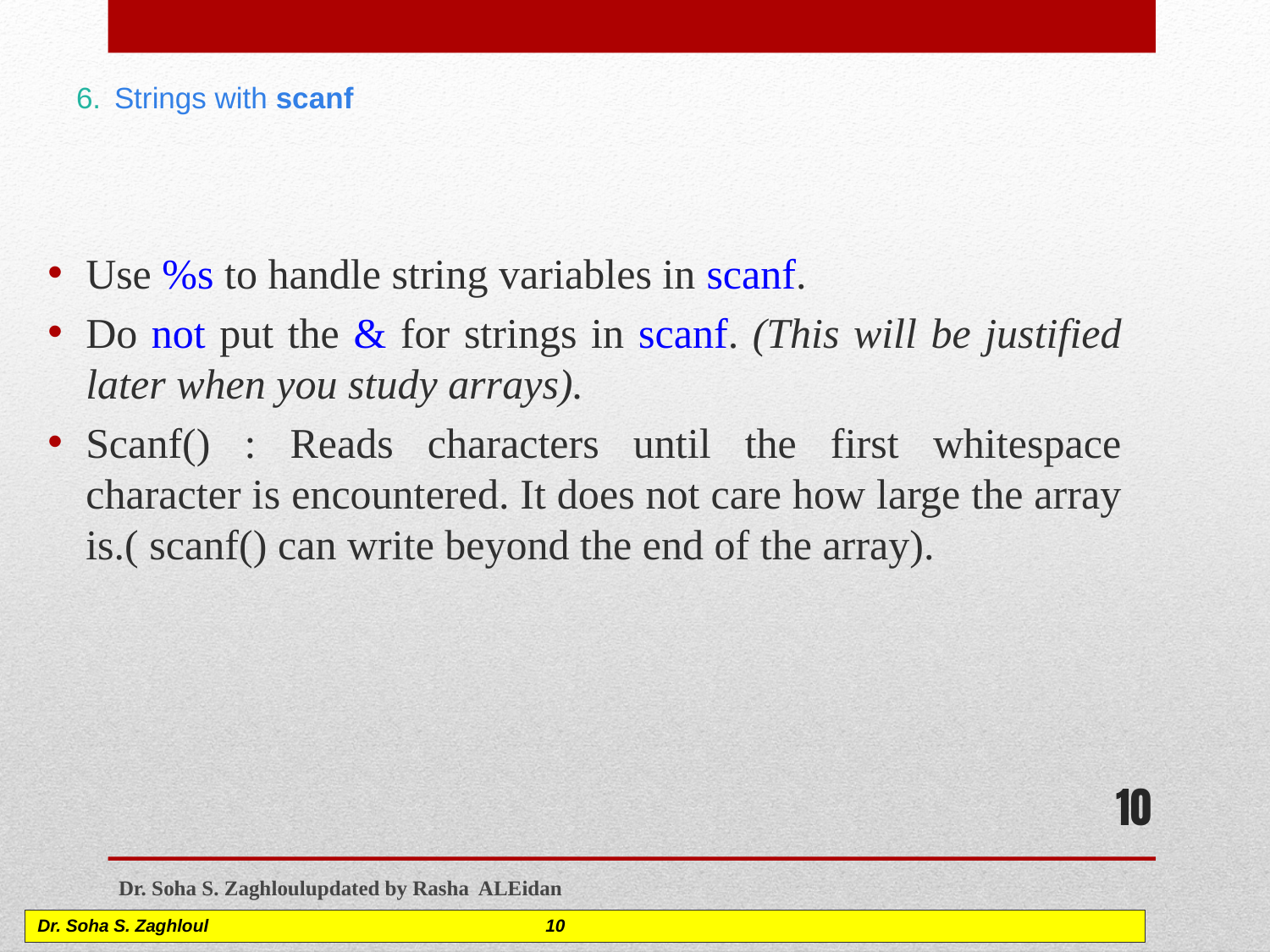

# 6. Strings with scanf
Use %s to handle string variables in scanf.
Do not put the & for strings in scanf. (This will be justified later when you study arrays).
Scanf() : Reads characters until the first whitespace character is encountered. It does not care how large the array is.( scanf() can write beyond the end of the array).

10
Dr. Soha S. Zaghloul	updated by Rasha  ALEidan
Dr. Soha S. Zaghloul			10